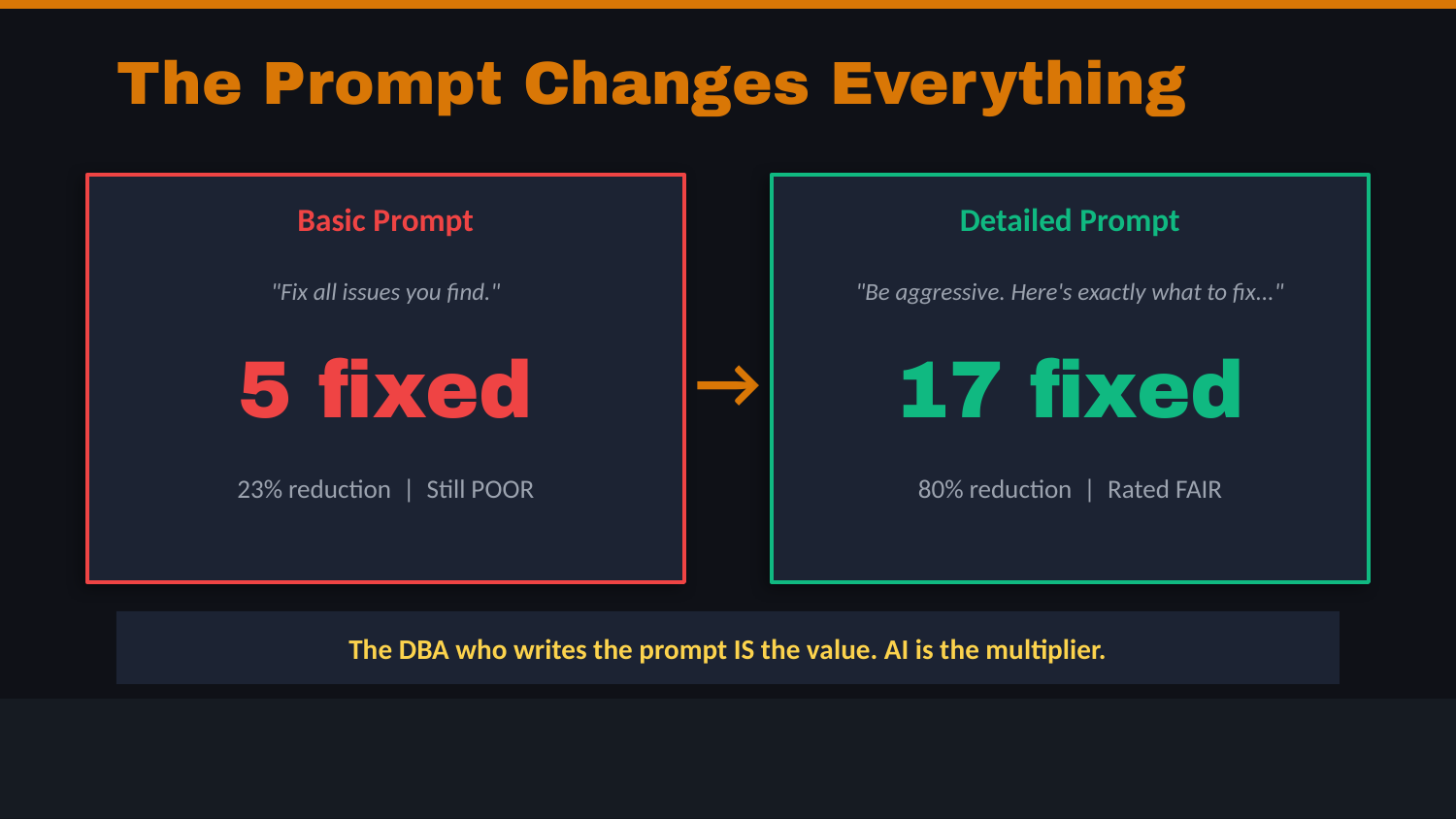

The Prompt Changes Everything

Basic Prompt
Detailed Prompt
"Fix all issues you find."
"Be aggressive. Here's exactly what to fix..."
→
5 fixed
17 fixed
23% reduction  |  Still POOR
80% reduction  |  Rated FAIR

The DBA who writes the prompt IS the value. AI is the multiplier.